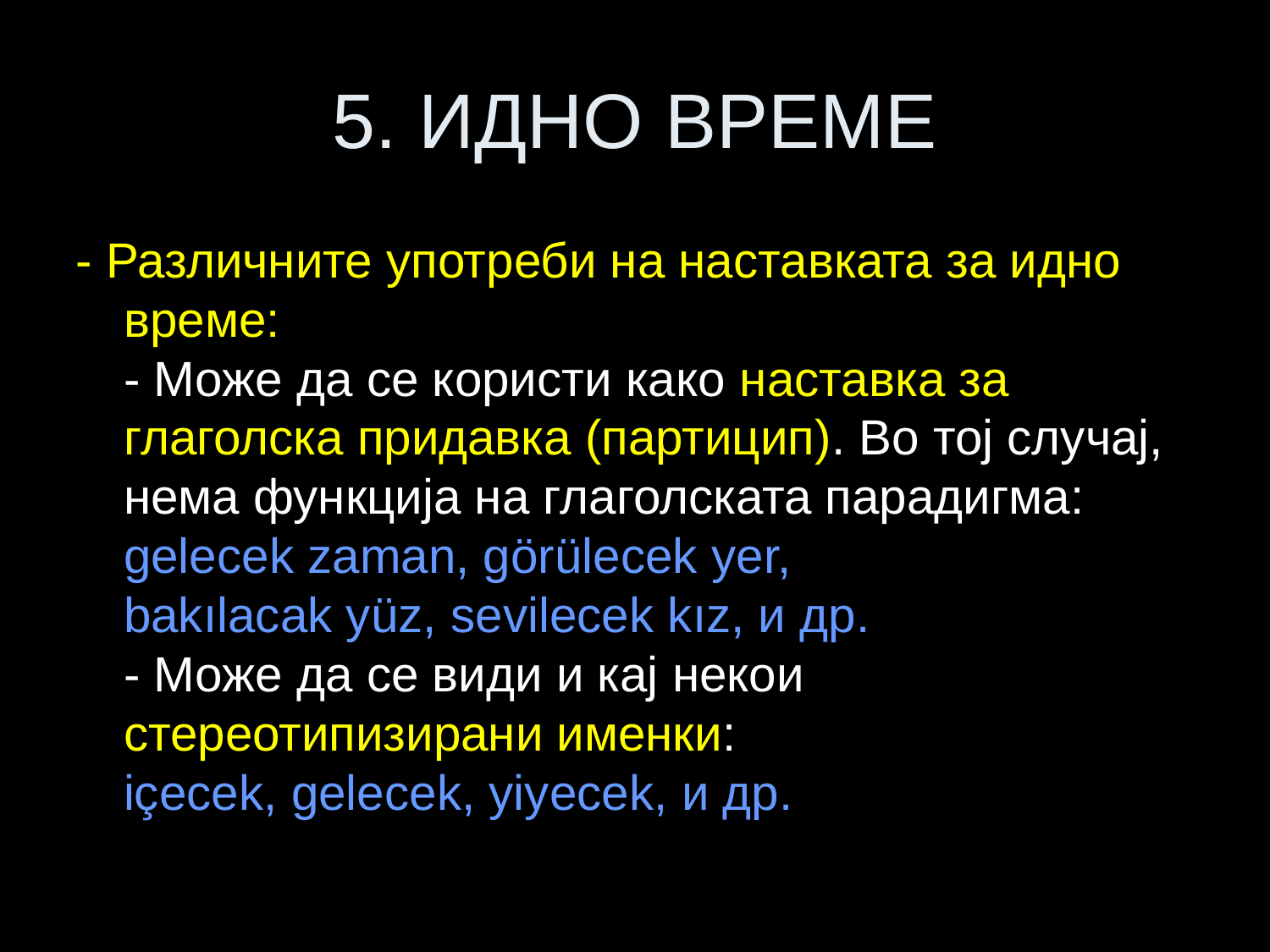

# 5. ИДНО ВРЕМЕ
- Различните употреби на наставката за идно време:
- Може да се користи како наставка за глаголска придавка (партицип). Во тој случај, нема функција на глаголската парадигма:
gelecek zaman, görülecek yer,
bakılacak yüz, sevilecek kız, и др.
- Може да се види и кај некои стереотипизирани именки:
içecek, gelecek, yiyecek, и др.